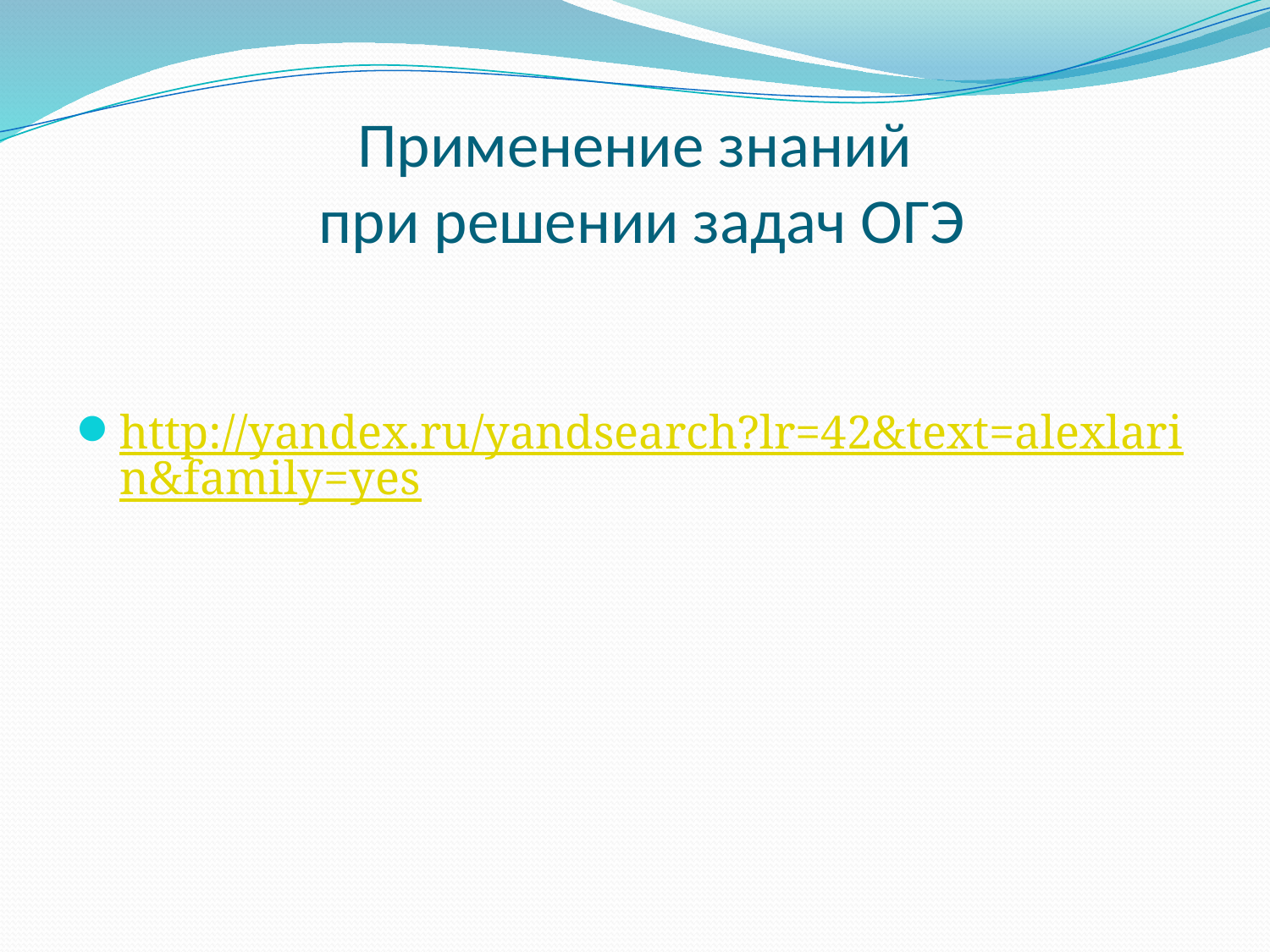

# Применение знаний при решении задач ОГЭ
http://yandex.ru/yandsearch?lr=42&text=alexlarin&family=yes